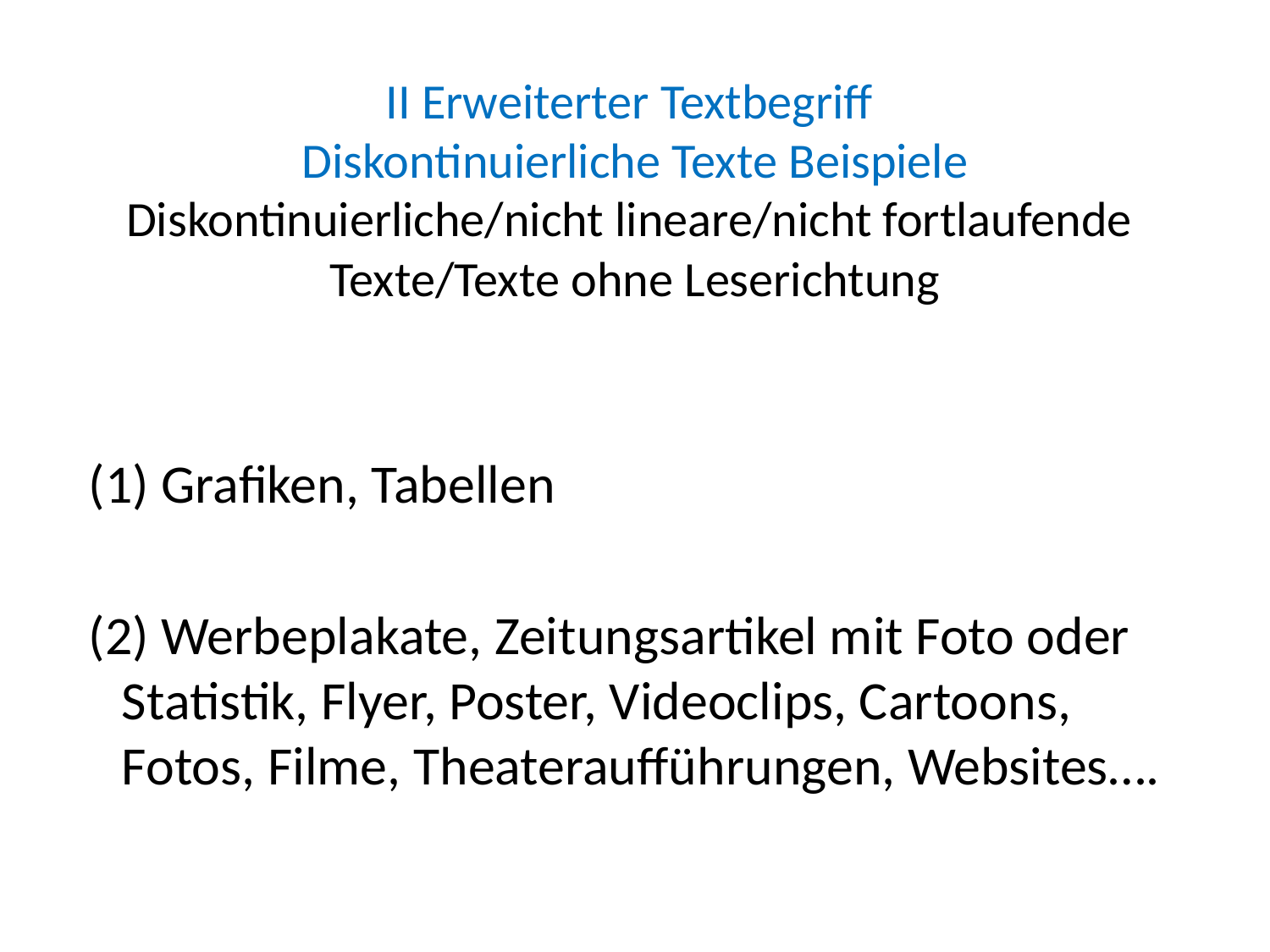

# II Erweiterter Textbegriff Diskontinuierliche Texte Beispiele Diskontinuierliche/nicht lineare/nicht fortlaufende  Texte/Texte ohne Leserichtung

 (1) Grafiken, Tabellen

 (2) Werbeplakate, Zeitungsartikel mit Foto oder Statistik, Flyer, Poster, Videoclips, Cartoons, Fotos, Filme, Theateraufführungen, Websites….